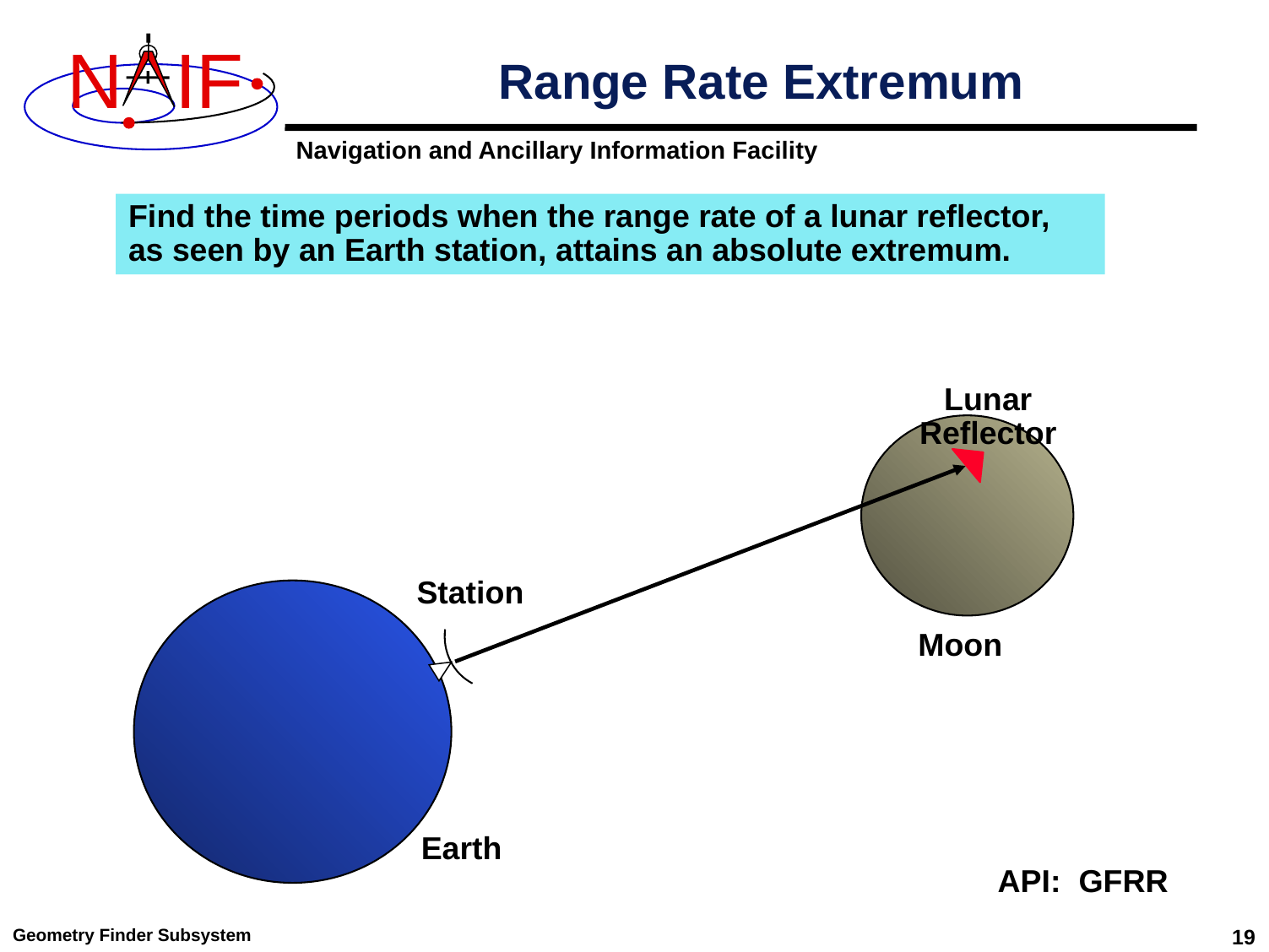

# Range Rate Extremum
Find the time periods when the range rate of a lunar reflector, as seen by an Earth station, attains an absolute extremum.
Lunar Reflector

Station

Moon

Earth
API:  GFRR
Geometry Finder Subsystem
19